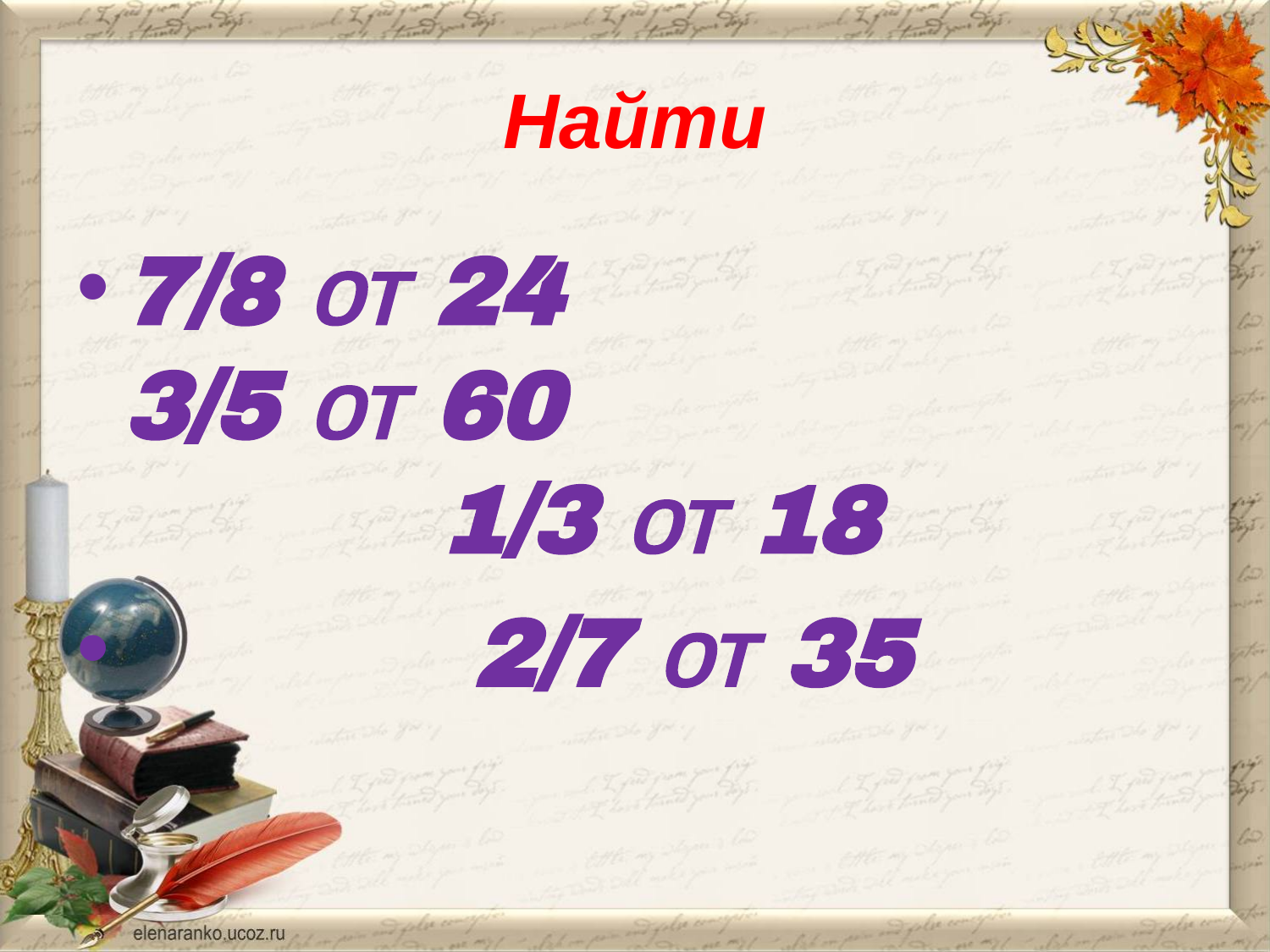

# Найти
7/8 от 24
3/5 от 60
          1/3 от 18
           2/7 от 35